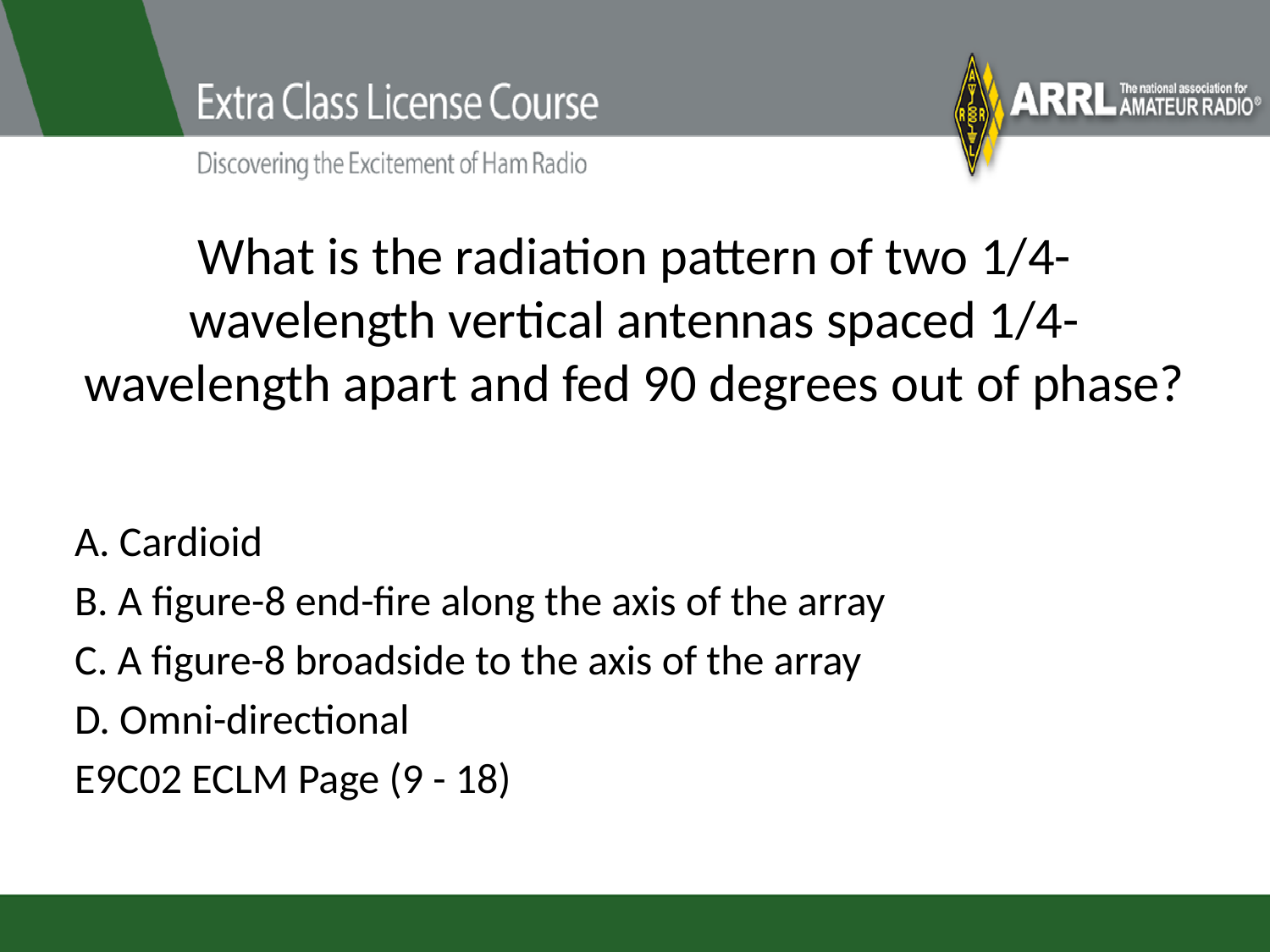

# What is the radiation pattern of two 1/4-wavelength vertical antennas spaced 1/4-wavelength apart and fed 90 degrees out of phase?
A. Cardioid
B. A figure-8 end-fire along the axis of the array
C. A figure-8 broadside to the axis of the array
D. Omni-directional
E9C02 ECLM Page (9 - 18)